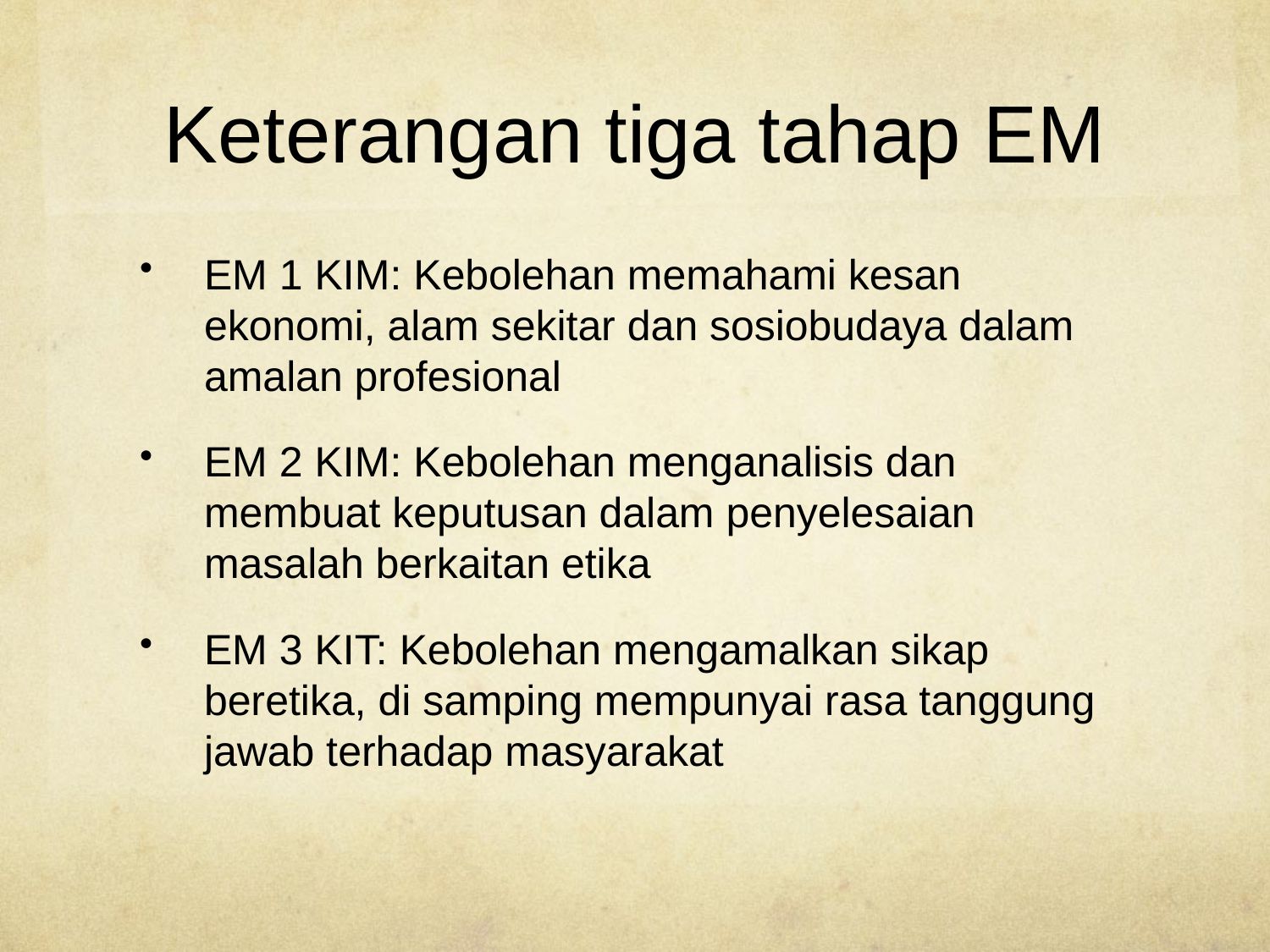

# Keterangan tiga tahap EM
EM 1 KIM: Kebolehan memahami kesan ekonomi, alam sekitar dan sosiobudaya dalam amalan profesional
EM 2 KIM: Kebolehan menganalisis dan membuat keputusan dalam penyelesaian masalah berkaitan etika
EM 3 KIT: Kebolehan mengamalkan sikap beretika, di samping mempunyai rasa tanggung jawab terhadap masyarakat